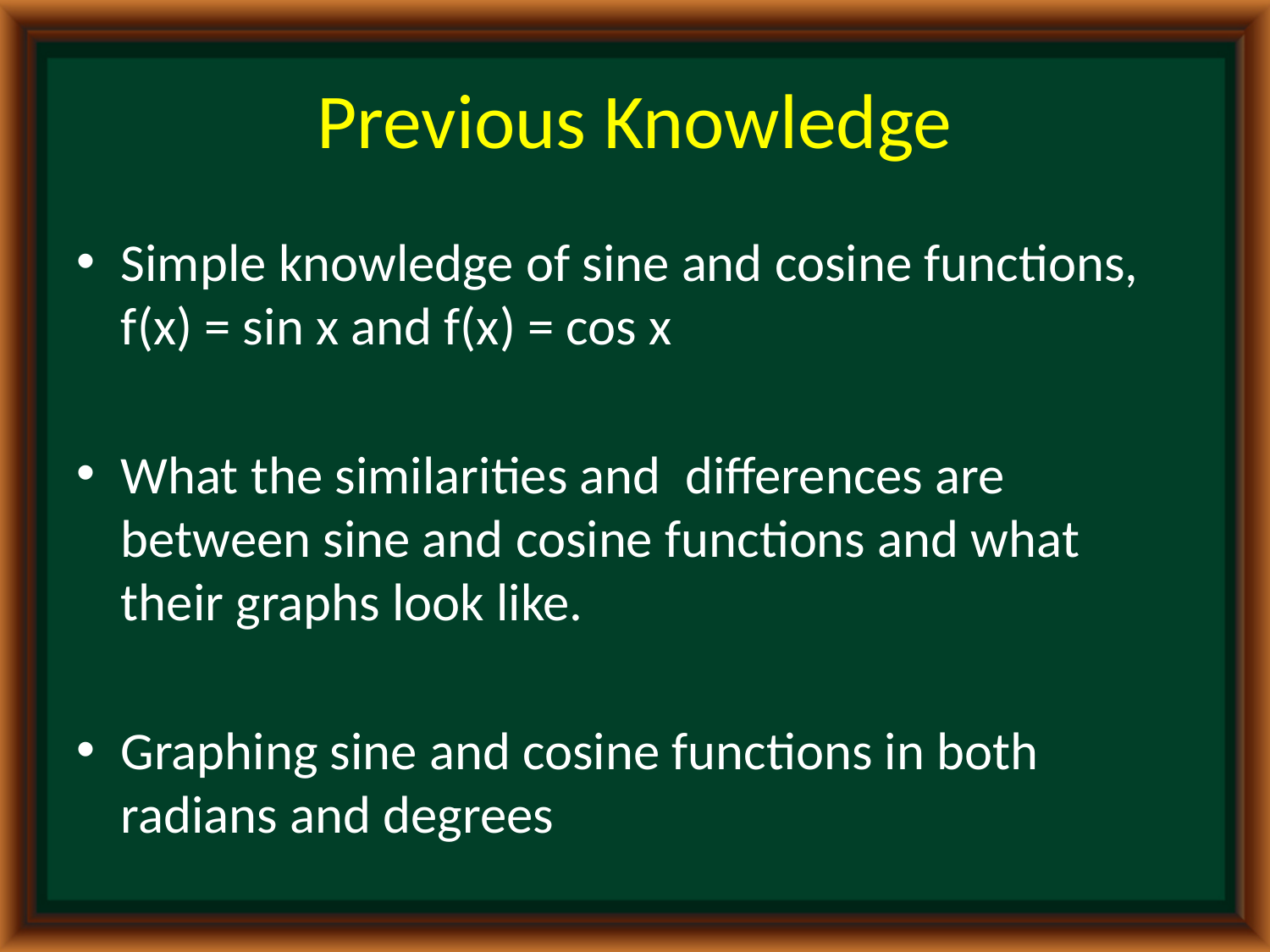

# Previous Knowledge
Simple knowledge of sine and cosine functions, f(x) = sin x and f(x) = cos x

What the similarities and  differences are between sine and cosine functions and what their graphs look like.

Graphing sine and cosine functions in both radians and degrees